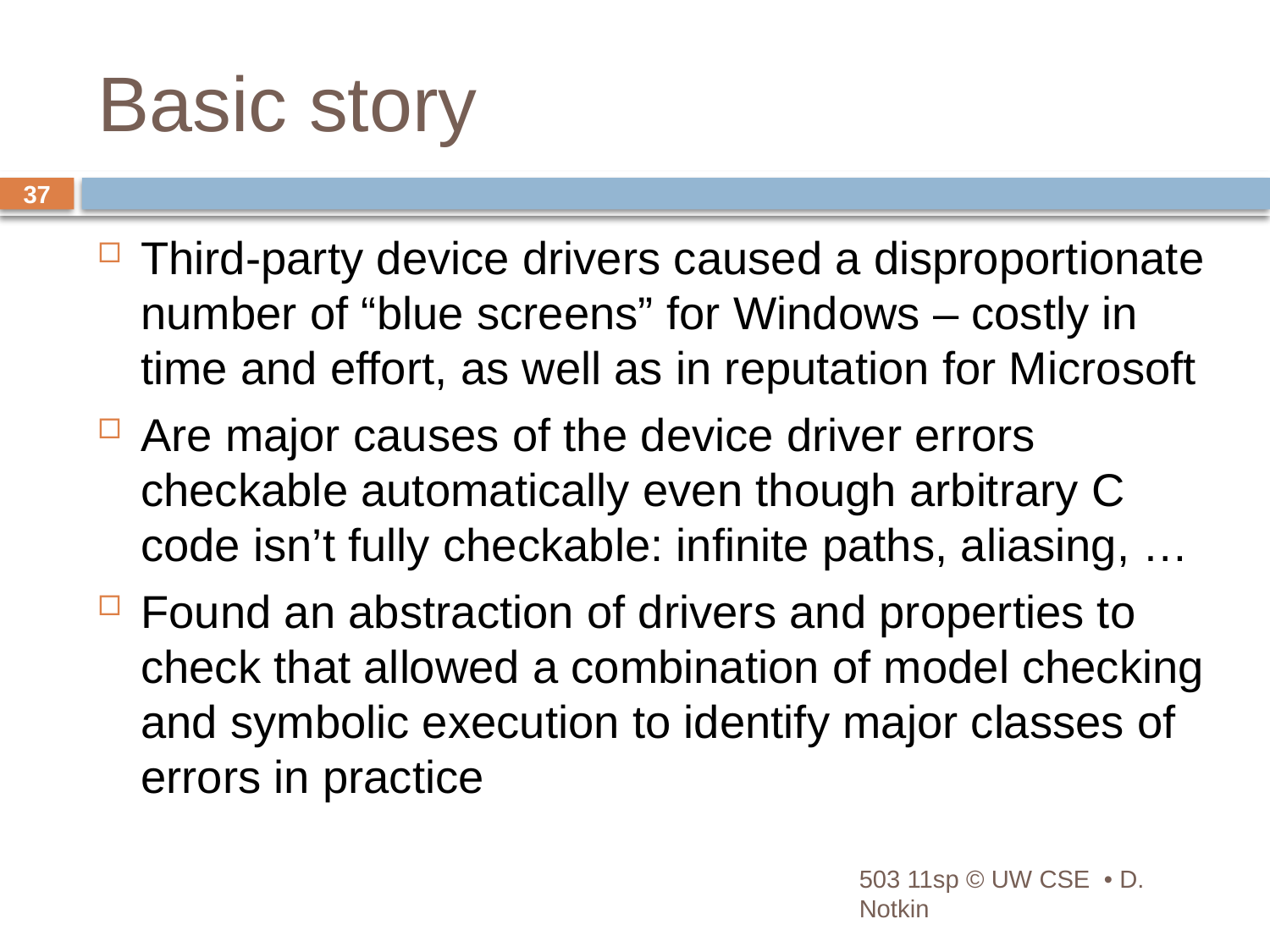

# Basic story
37
Third-party device drivers caused a disproportionate number of “blue screens” for Windows – costly in time and effort, as well as in reputation for Microsoft
Are major causes of the device driver errors checkable automatically even though arbitrary C code isn’t fully checkable: infinite paths, aliasing, …
Found an abstraction of drivers and properties to check that allowed a combination of model checking and symbolic execution to identify major classes of errors in practice
503 11sp © UW CSE  • D. Notkin